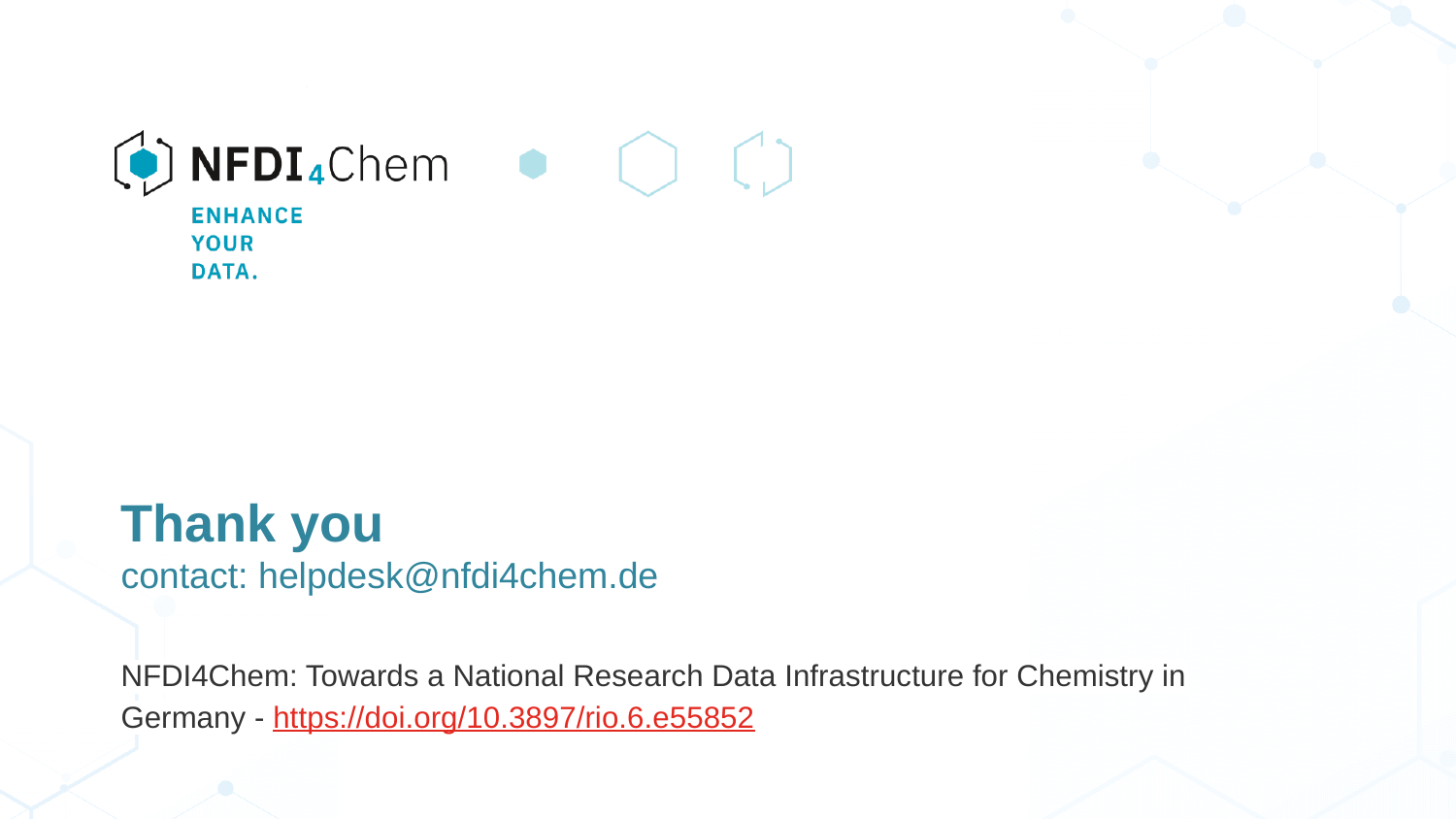

# Thank you contact: helpdesk@nfdi4chem.de
NFDI4Chem: Towards a National Research Data Infrastructure for Chemistry in Germany - https://doi.org/10.3897/rio.6.e55852